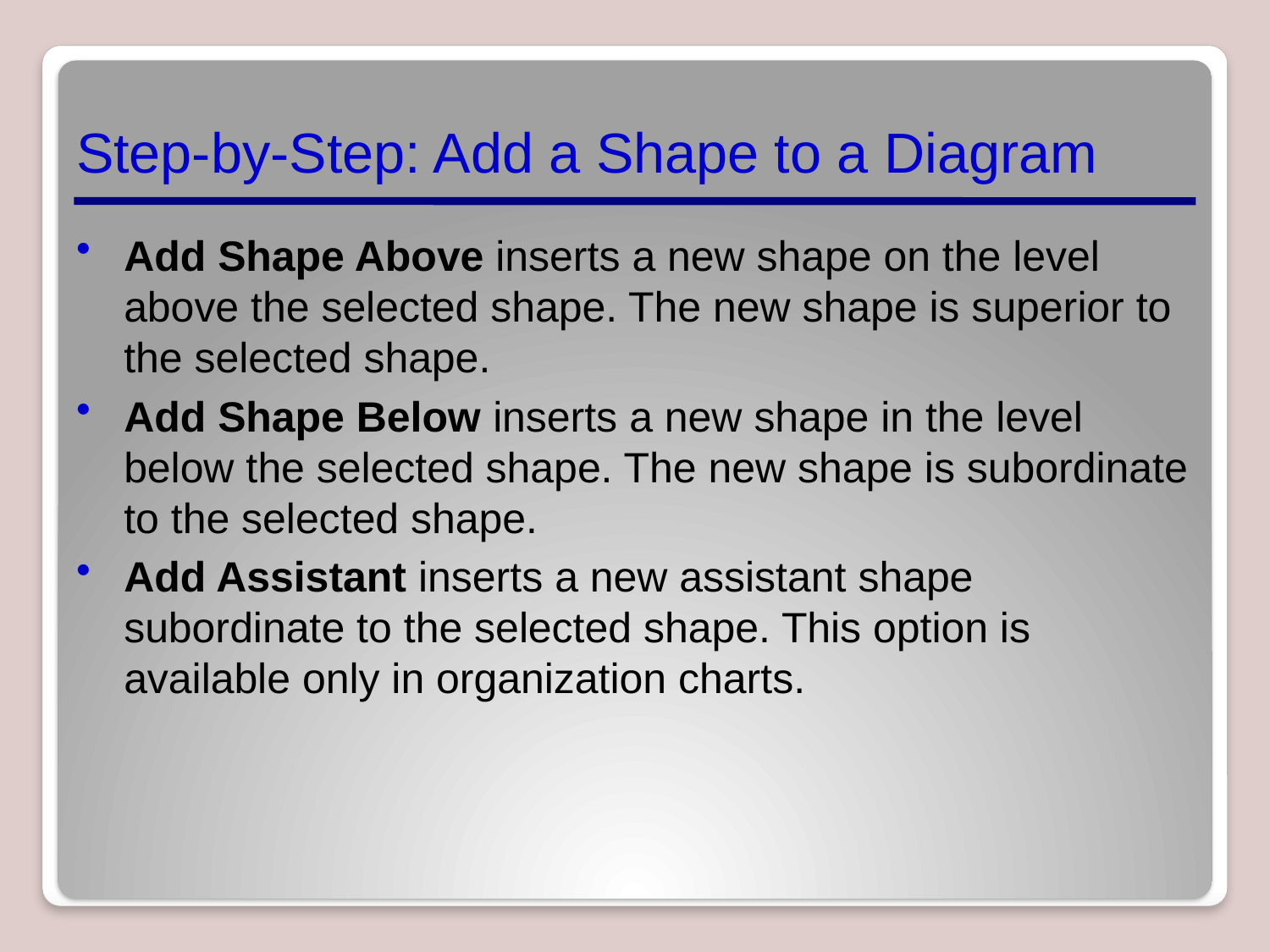

# Step-by-Step: Add a Shape to a Diagram
Add Shape Above inserts a new shape on the level above the selected shape. The new shape is superior to the selected shape.
Add Shape Below inserts a new shape in the level below the selected shape. The new shape is subordinate to the selected shape.
Add Assistant inserts a new assistant shape subordinate to the selected shape. This option is available only in organization charts.